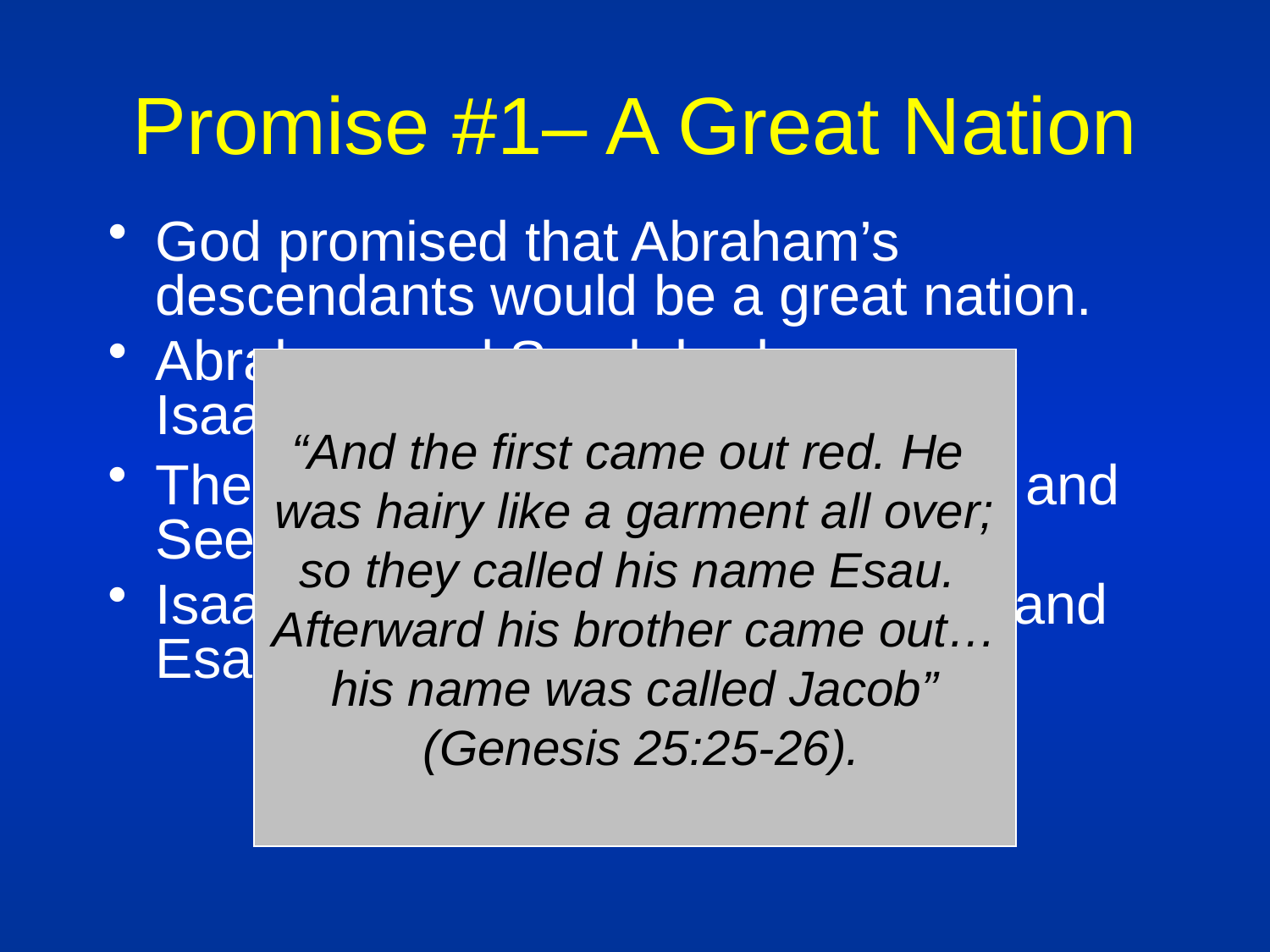

# Promise #1– A Great Nation
God promised that Abraham’s descendants would be a great nation.
Abraham and Sarah had one son– Isaac.
“And the first came out red. He
was hairy like a garment all over;
so they called his name Esau.
Afterward his brother came out…
his name was called Jacob”
 (Genesis 25:25-26).
The three promises (Nation, Land, and Seed) are passed on to Isaac.
Isaac has two sons (twins), Jacob and Esau.